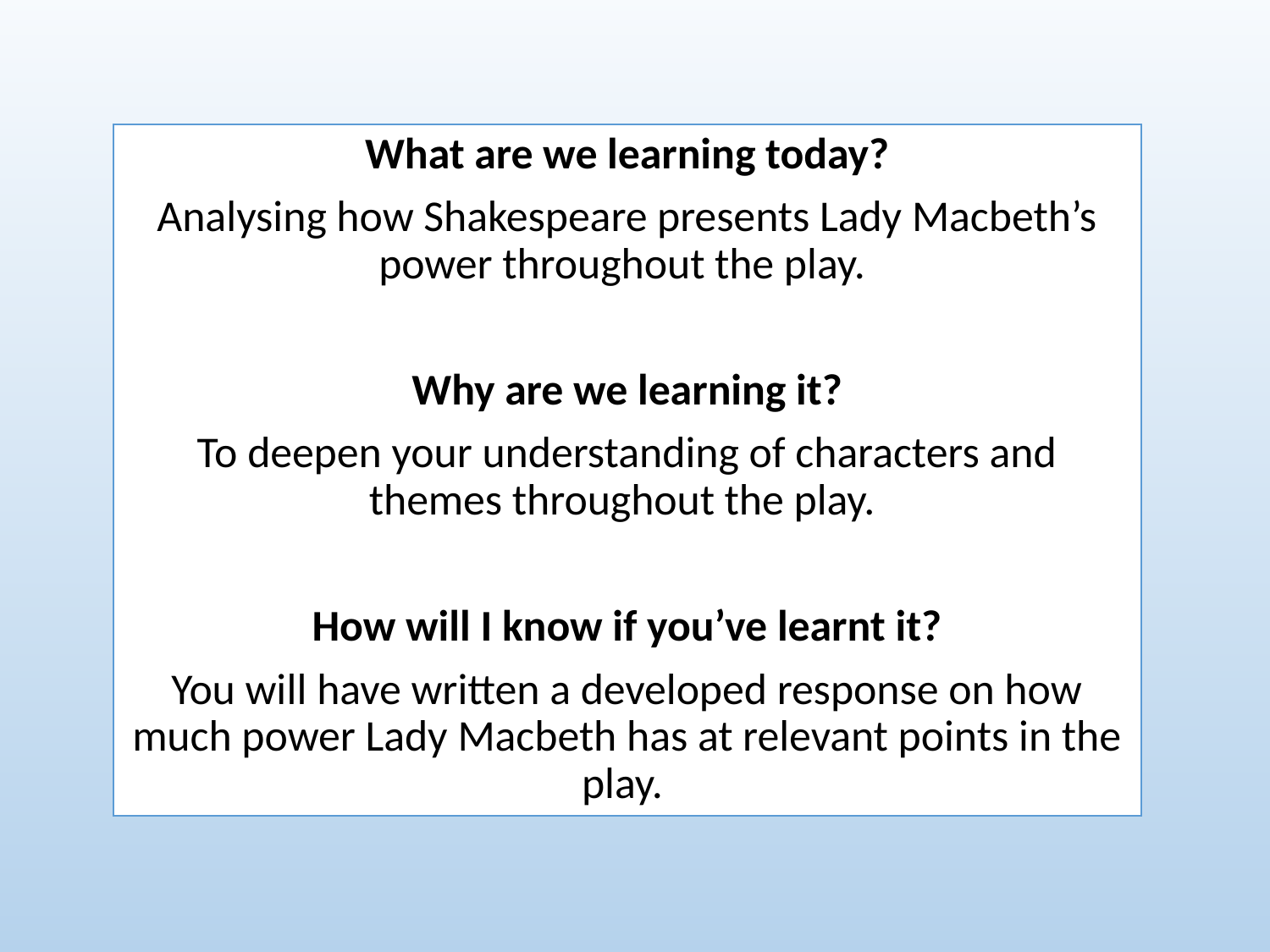

What are we learning today?
Analysing how Shakespeare presents Lady Macbeth’s power throughout the play.

Why are we learning it?
To deepen your understanding of characters and themes throughout the play.

How will I know if you’ve learnt it?
You will have written a developed response on how much power Lady Macbeth has at relevant points in the play.